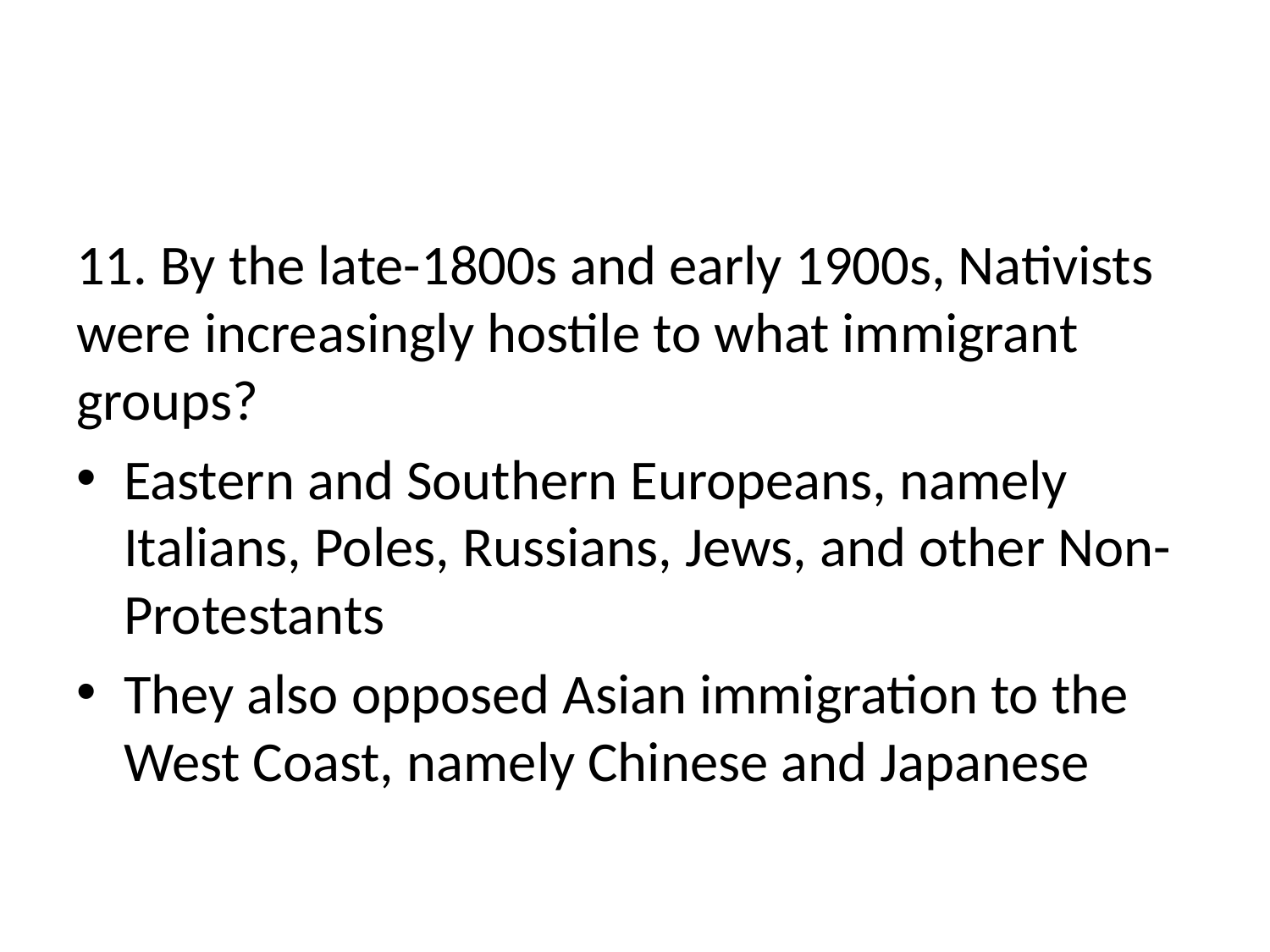

#
11. By the late-1800s and early 1900s, Nativists were increasingly hostile to what immigrant groups?
Eastern and Southern Europeans, namely Italians, Poles, Russians, Jews, and other Non-Protestants
They also opposed Asian immigration to the  West Coast, namely Chinese and Japanese